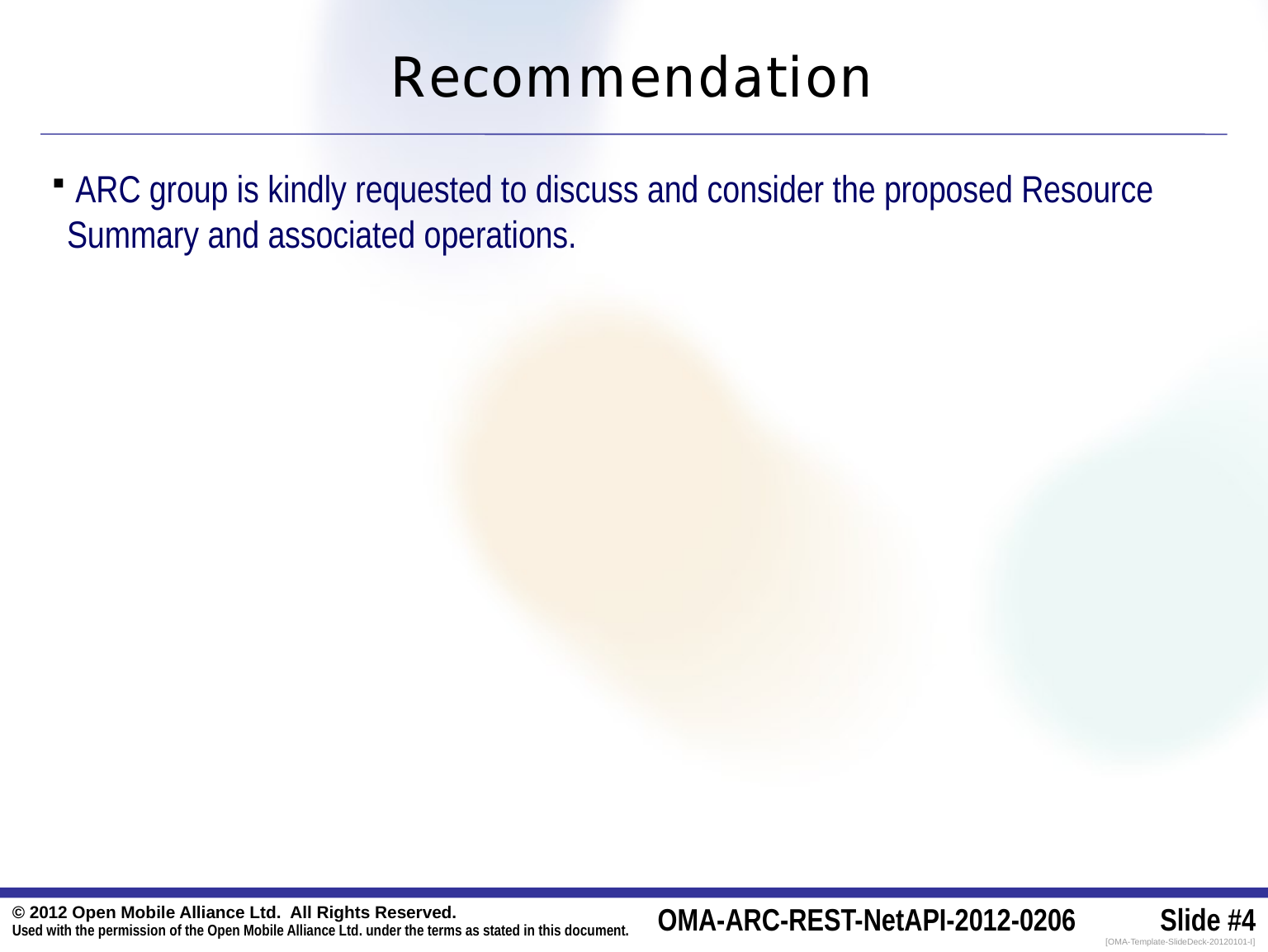

# Recommendation
 ARC group is kindly requested to discuss and consider the proposed Resource Summary and associated operations.